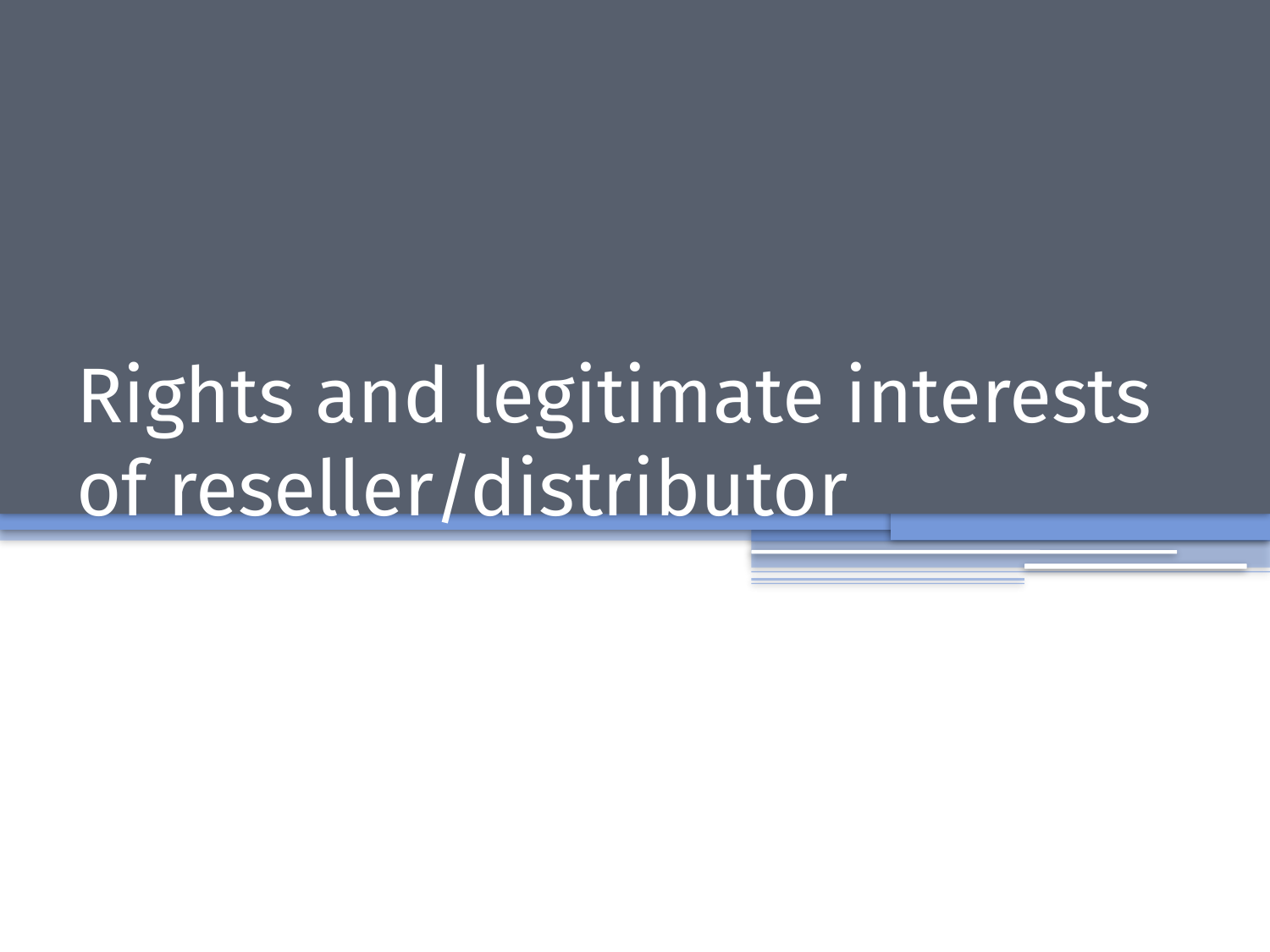

# Rights and legitimate interests of reseller/distributor